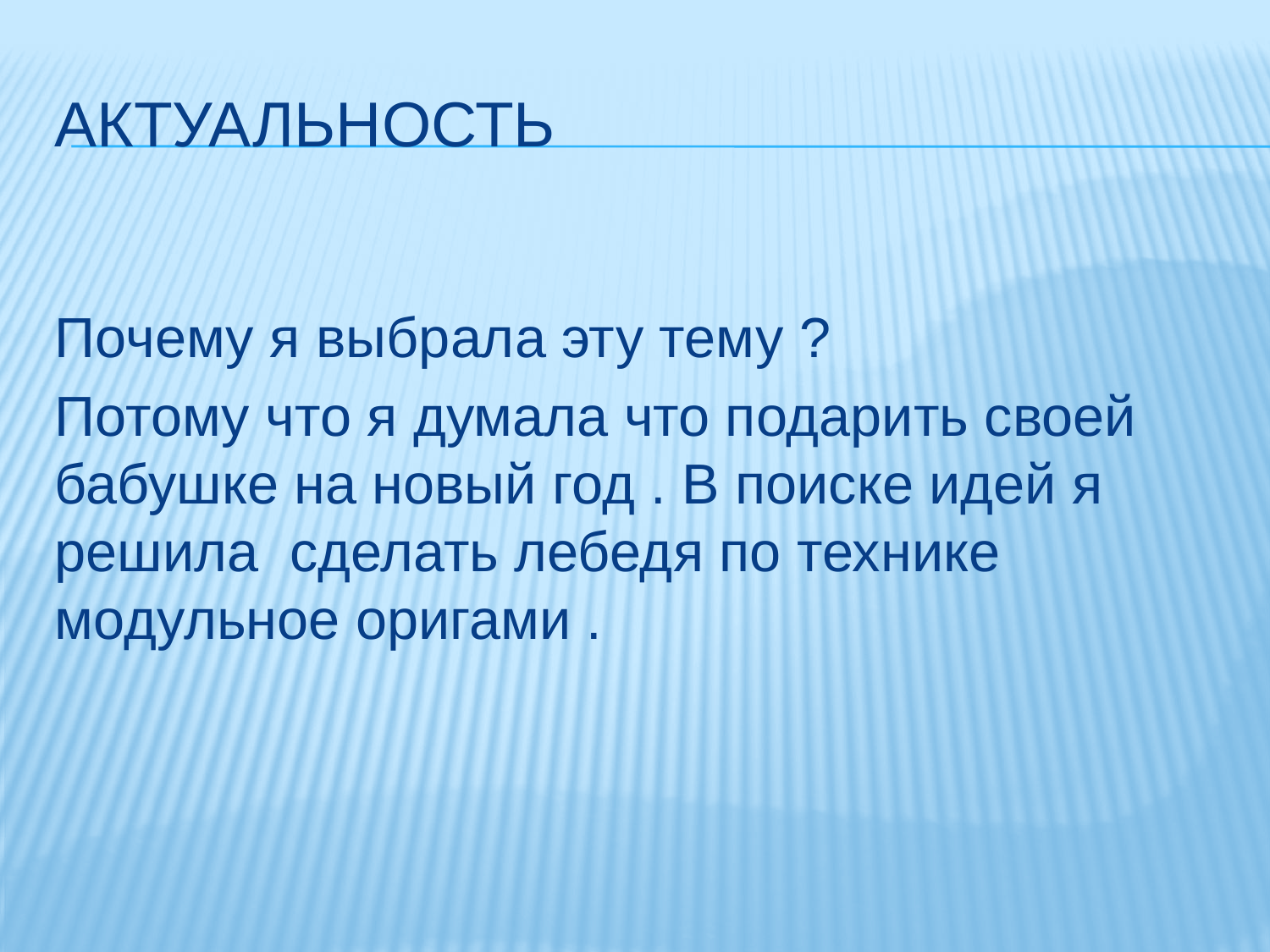

# актуальность

Почему я выбрала эту тему ?
Потому что я думала что подарить своей бабушке на новый год . В поиске идей я решила  сделать лебедя по технике модульное оригами .